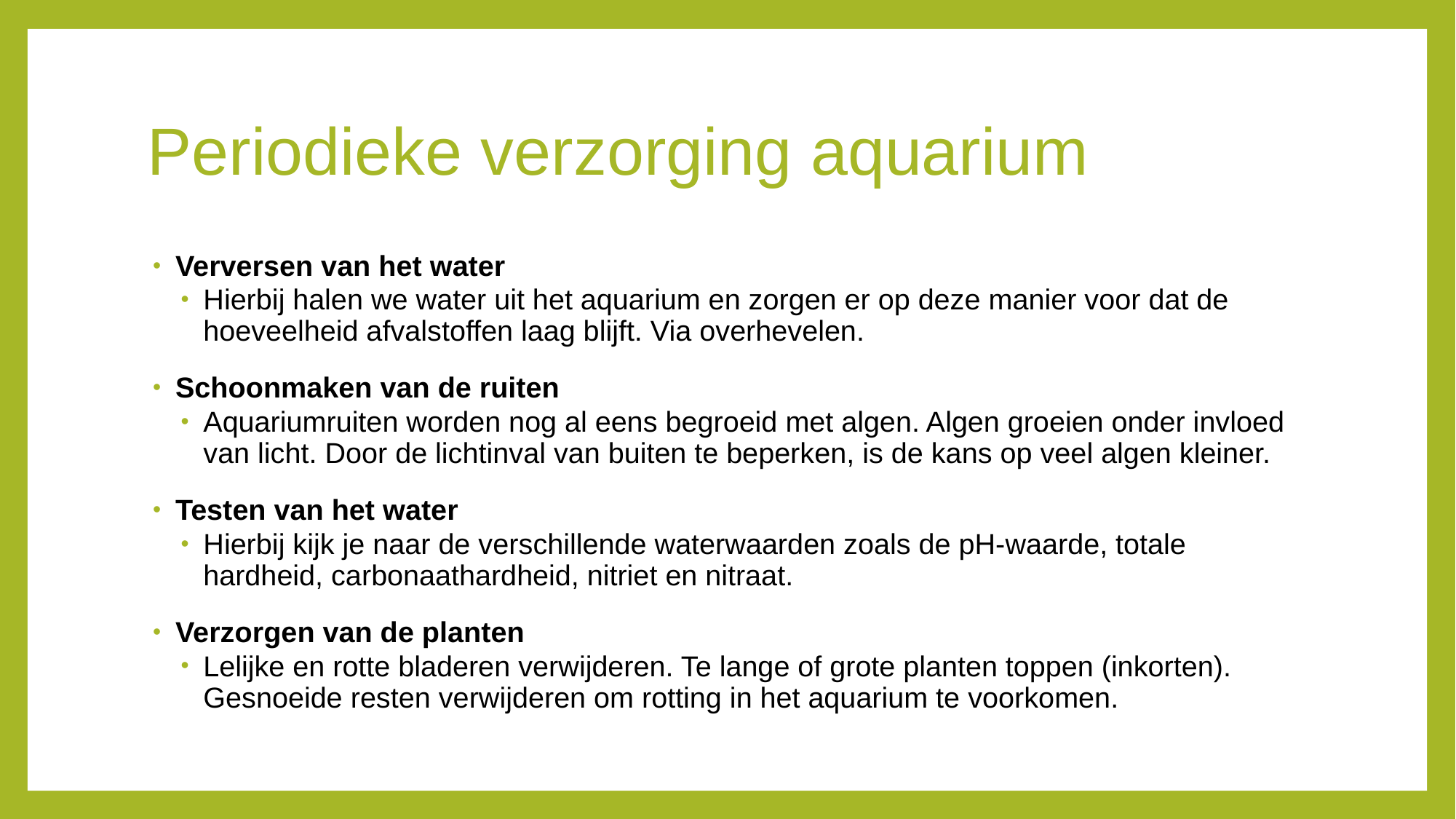

# Periodieke verzorging aquarium
Verversen van het water
Hierbij halen we water uit het aquarium en zorgen er op deze manier voor dat de hoeveelheid afvalstoffen laag blijft. Via overhevelen.
Schoonmaken van de ruiten
Aquariumruiten worden nog al eens begroeid met algen. Algen groeien onder invloed van licht. Door de lichtinval van buiten te beperken, is de kans op veel algen kleiner.
Testen van het water
Hierbij kijk je naar de verschillende waterwaarden zoals de pH-waarde, totale hardheid, carbonaathardheid, nitriet en nitraat.
Verzorgen van de planten
Lelijke en rotte bladeren verwijderen. Te lange of grote planten toppen (inkorten). Gesnoeide resten verwijderen om rotting in het aquarium te voorkomen.